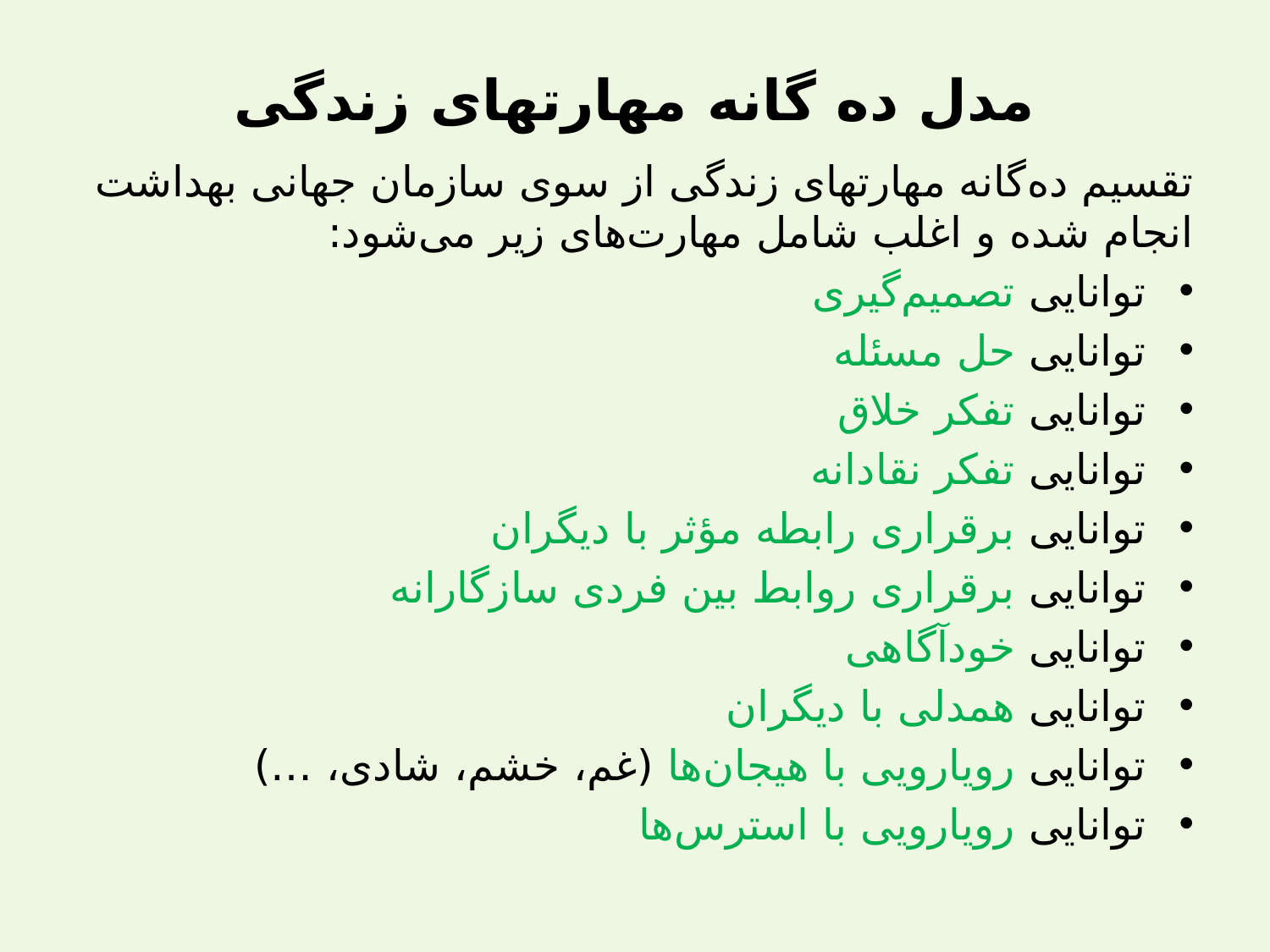

# مدل ده گانه مهارتهای زندگی
تقسیم ده‌گانه مهارتهای زندگی از سوی سازمان جهانی بهداشت انجام شده و اغلب شامل مهارت‌های زیر می‌شود:
توانایی تصمیم‌گیری
توانایی حل مسئله
توانایی تفکر خلاق
توانایی تفکر نقادانه
توانایی برقراری رابطه مؤثر با دیگران
توانایی برقراری روابط بین فردی سازگارانه
توانایی خودآگاهی
توانایی همدلی با دیگران
توانایی رویارویی با هیجان‌ها (غم، خشم، شادی، …)
توانایی رویارویی با استرس‌ها